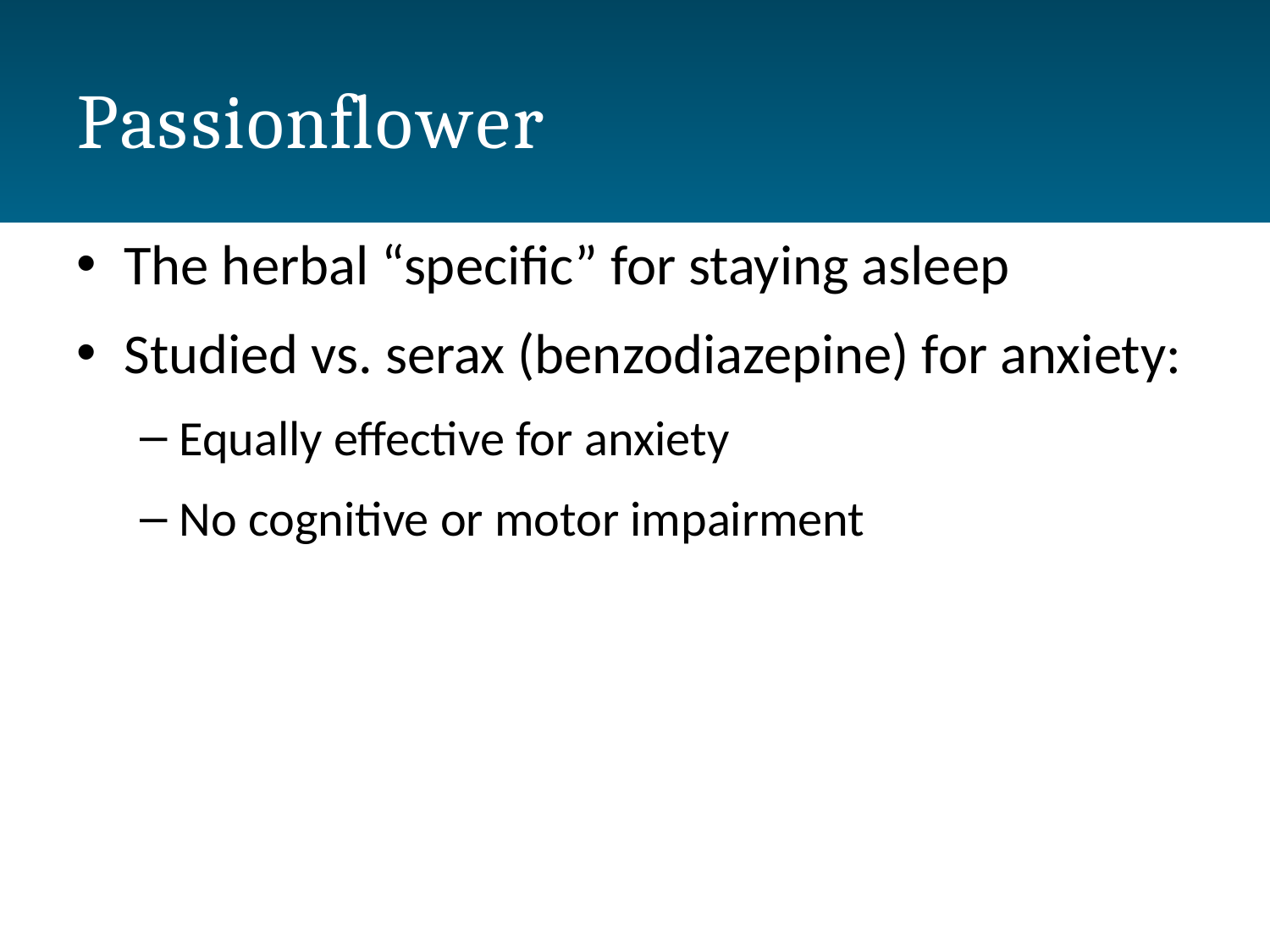

# Passionflower
The herbal “specific” for staying asleep
Studied vs. serax (benzodiazepine) for anxiety:
Equally effective for anxiety
No cognitive or motor impairment